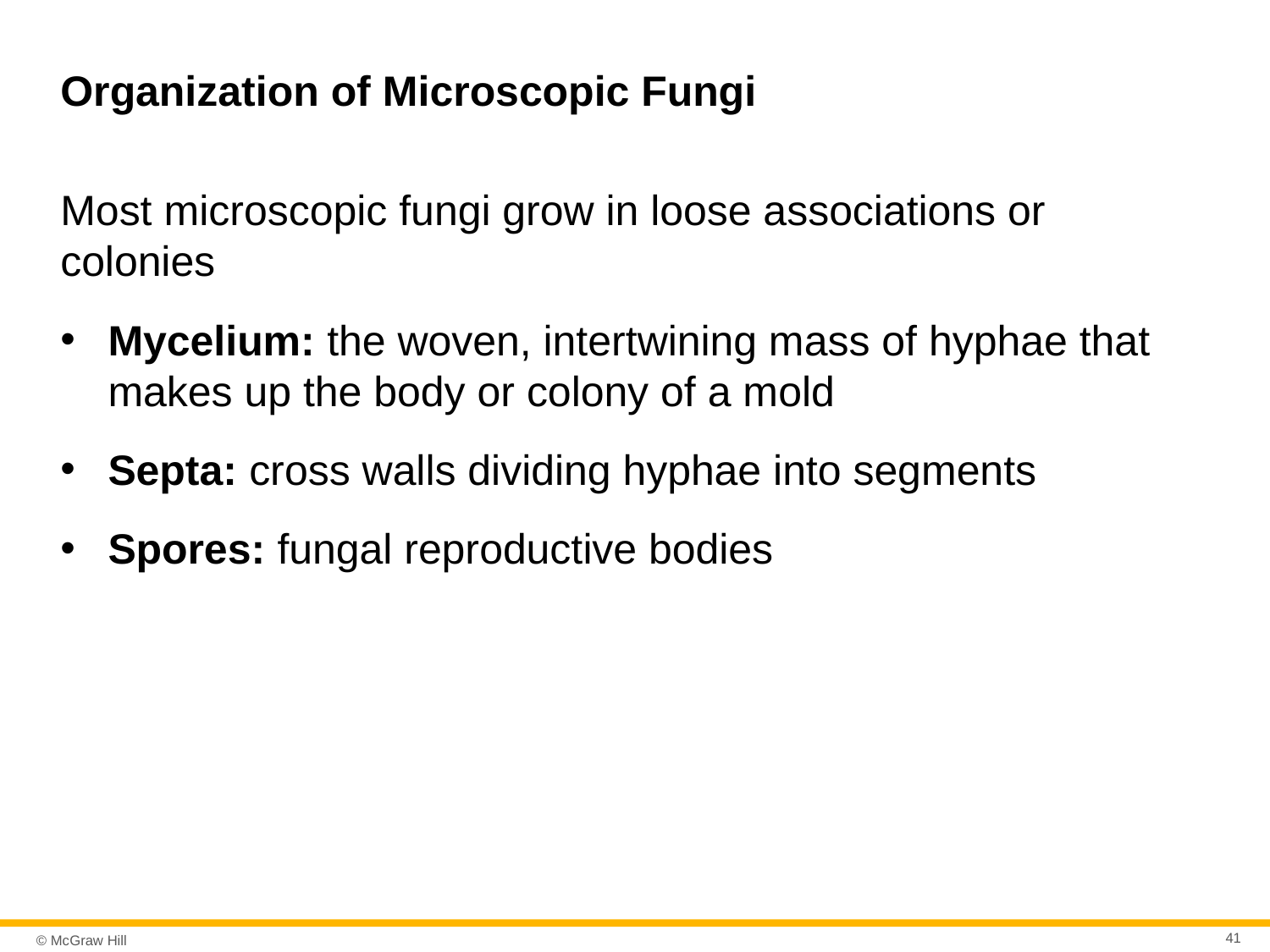

# Organization of Microscopic Fungi
Most microscopic fungi grow in loose associations or colonies
Mycelium: the woven, intertwining mass of hyphae that makes up the body or colony of a mold
Septa: cross walls dividing hyphae into segments
Spores: fungal reproductive bodies